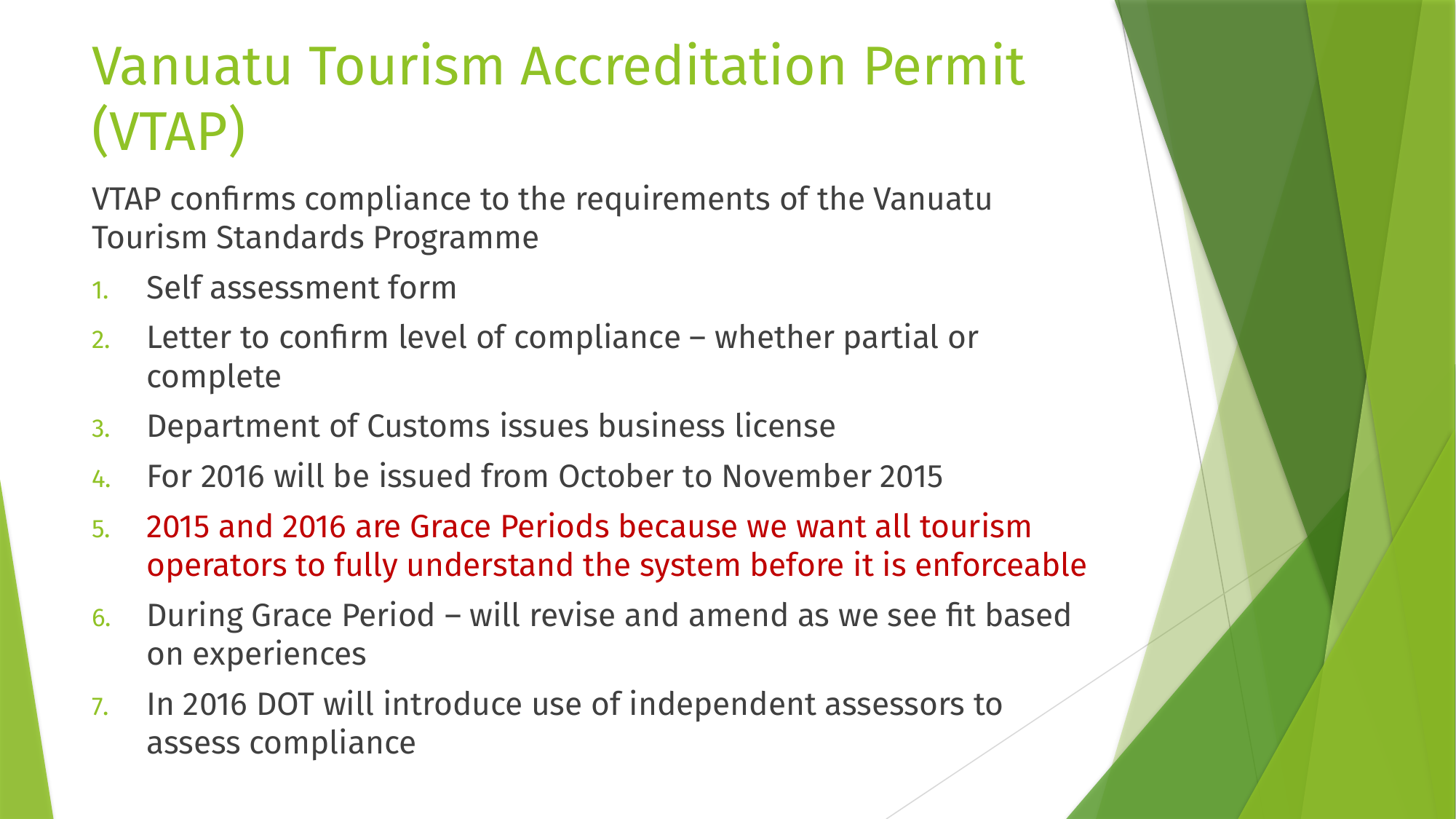

# Vanuatu Tourism Accreditation Permit (VTAP)
VTAP confirms compliance to the requirements of the Vanuatu Tourism Standards Programme
Self assessment form
Letter to confirm level of compliance – whether partial or complete
Department of Customs issues business license
For 2016 will be issued from October to November 2015
2015 and 2016 are Grace Periods because we want all tourism operators to fully understand the system before it is enforceable
During Grace Period – will revise and amend as we see fit based on experiences
In 2016 DOT will introduce use of independent assessors to assess compliance